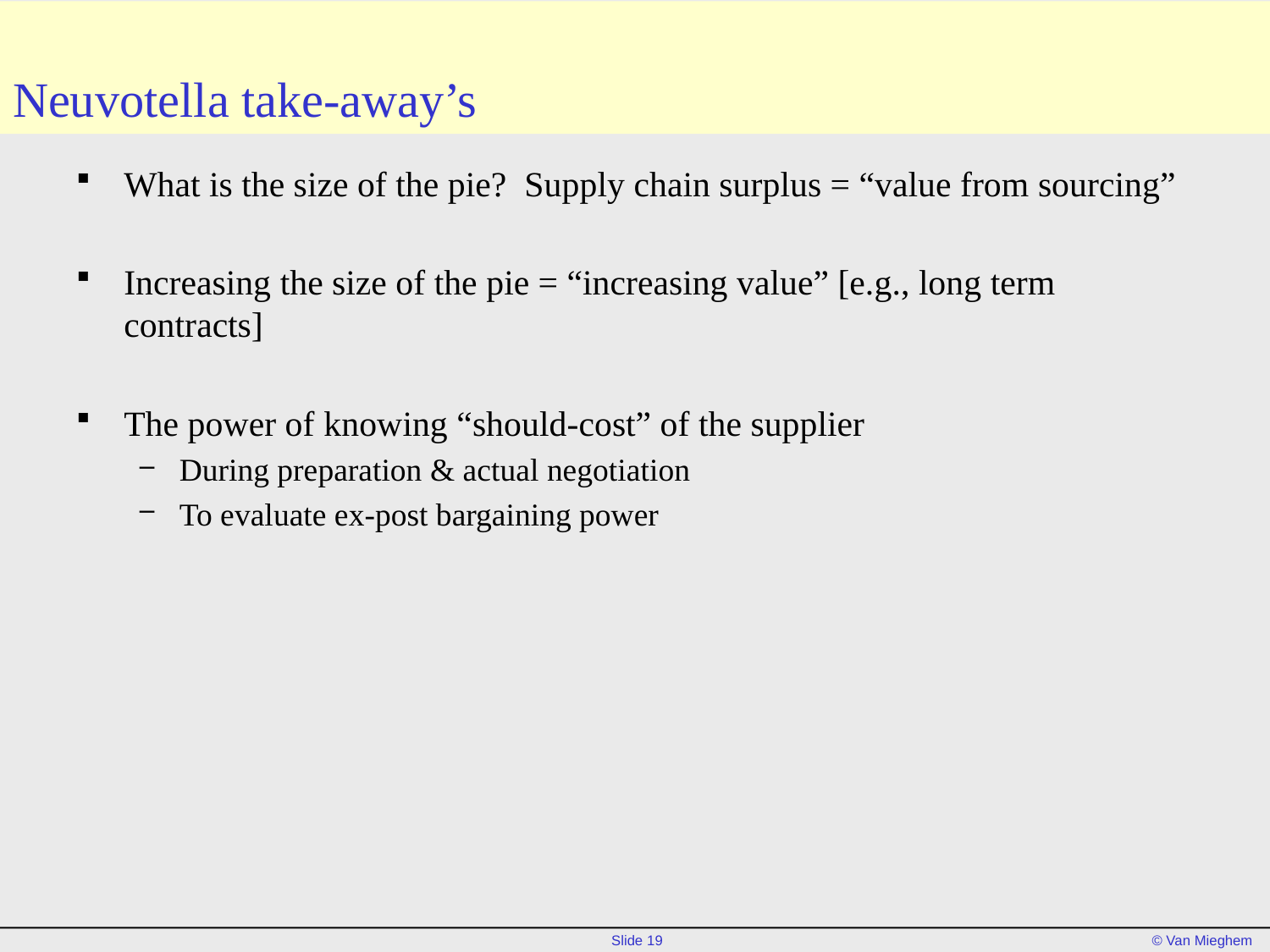

# Neuvotella take-away’s
What is the size of the pie?  Supply chain surplus = “value from sourcing”

Increasing the size of the pie = “increasing value” [e.g., long term contracts]

The power of knowing “should-cost” of the supplier
During preparation & actual negotiation
To evaluate ex-post bargaining power